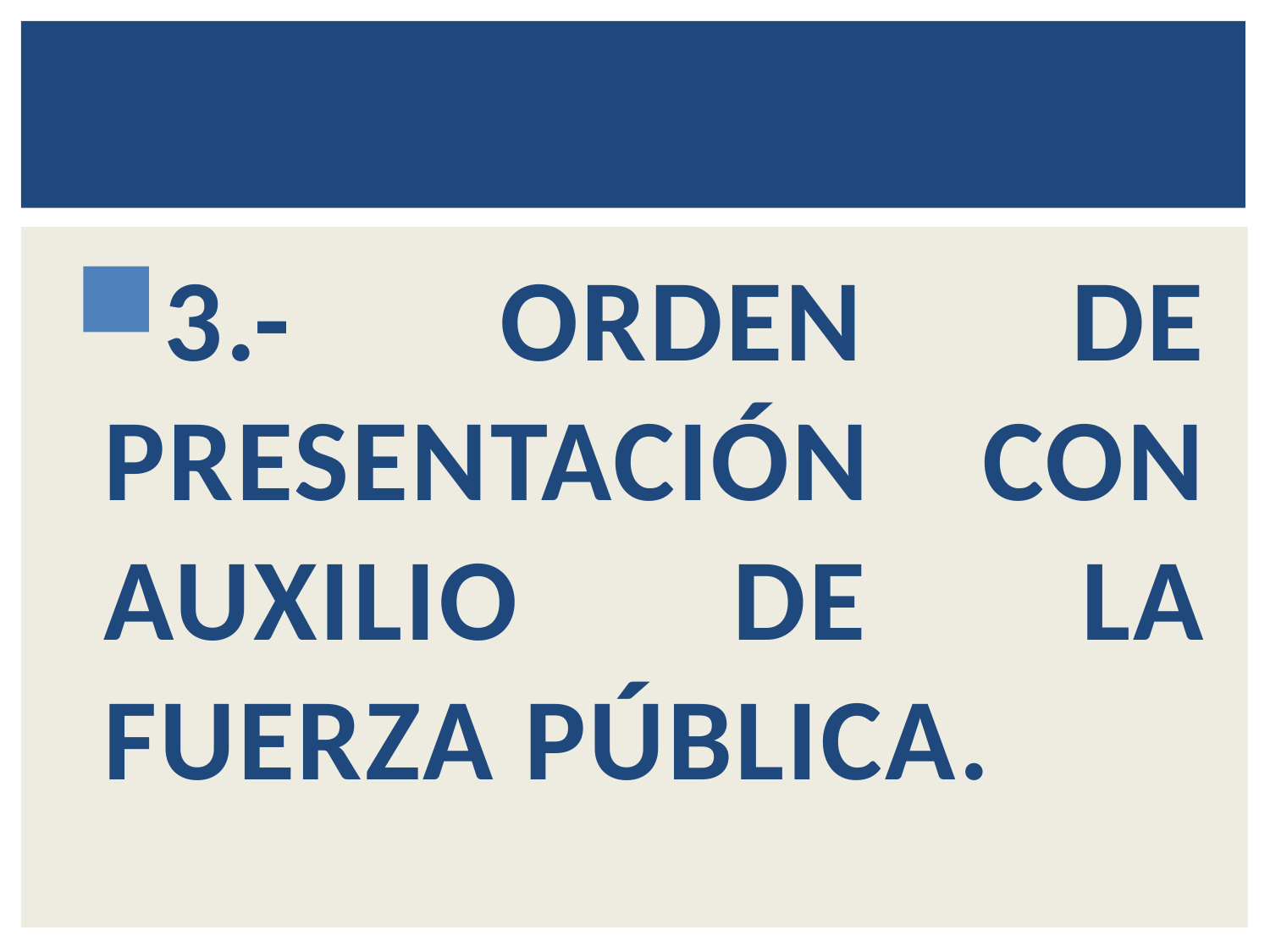

#
3.- ORDEN DE PRESENTACIÓN CON AUXILIO DE LA FUERZA PÚBLICA.